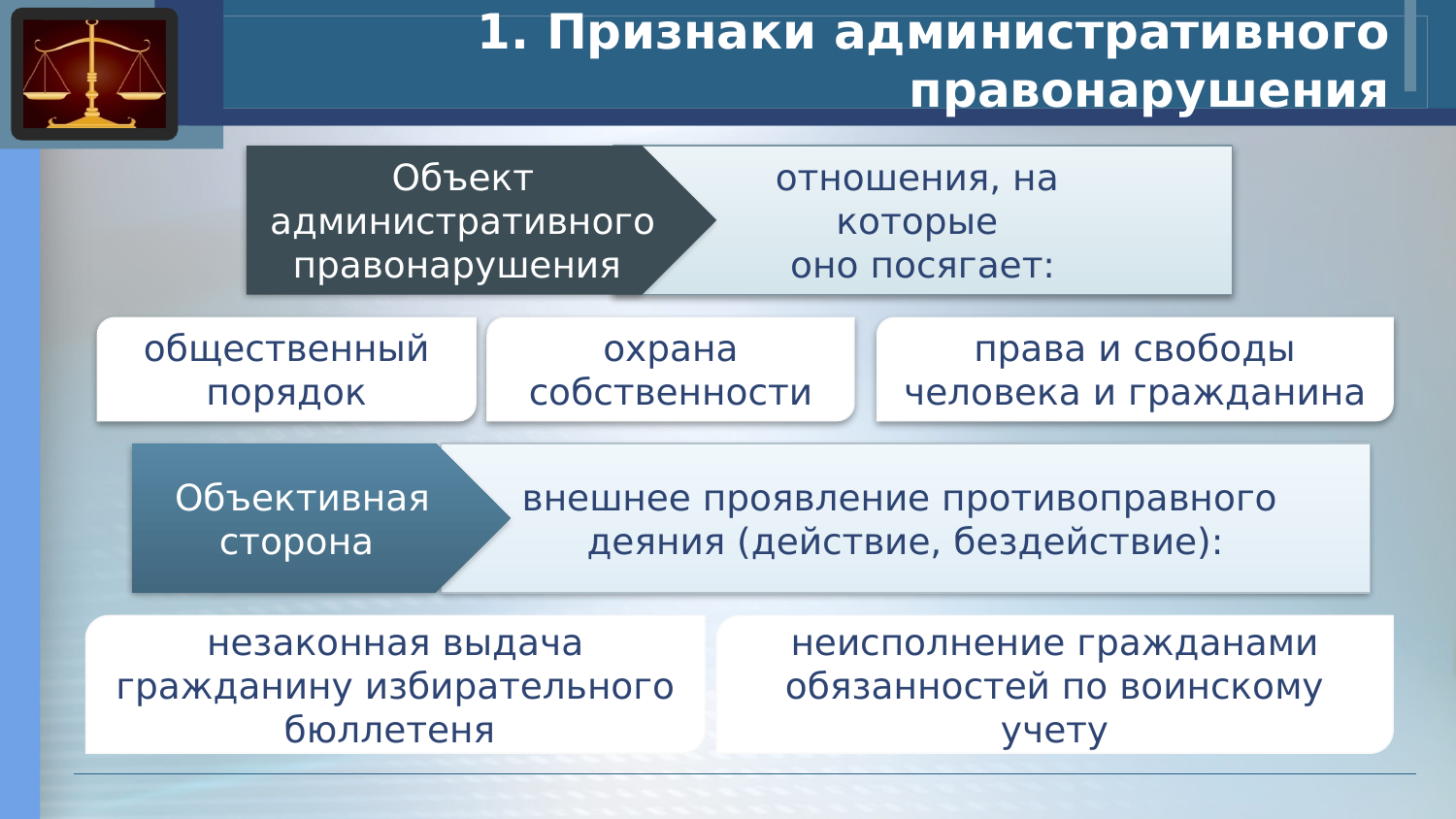

# 1. Признаки административного правонарушения
Объект административного правонарушения
отношения, на
которые
оно посягает:
общественный порядок
охрана собственности
права и свободы человека и гражданина
Объективная сторона
внешнее проявление противоправного
деяния (действие, бездействие):
незаконная выдача гражданину избирательного бюллетеня
неисполнение гражданами обязанностей по воинскому учету
4